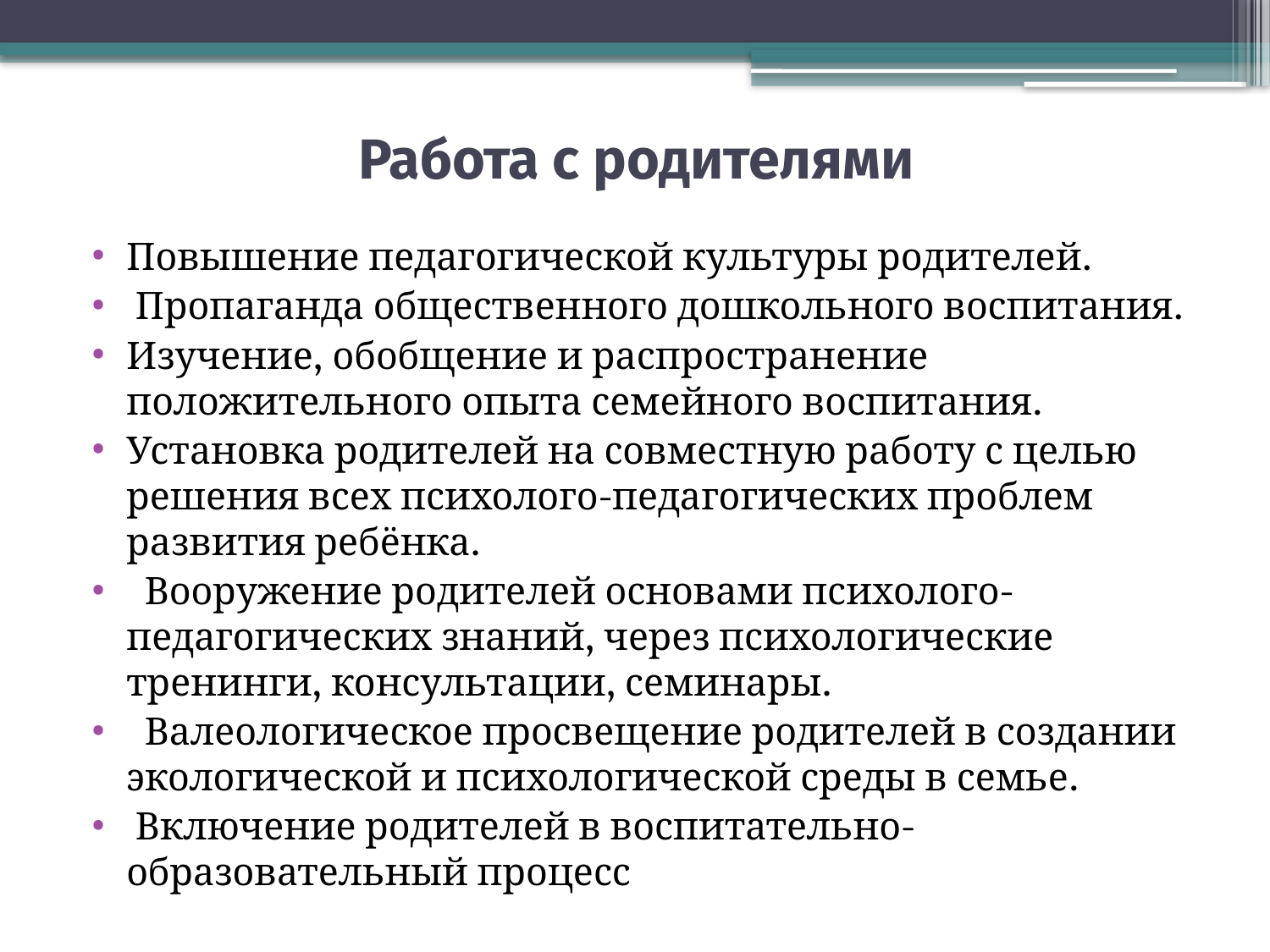

# Работа с родителями
Повышение педагогической культуры родителей.
 Пропаганда общественного дошкольного воспитания.
Изучение, обобщение и распространение положительного опыта семейного воспитания.
Установка родителей на совместную работу с целью решения всех психолого-педагогических проблем развития ребёнка.
  Вооружение родителей основами психолого- педагогических знаний, через психологические тренинги, консультации, семинары.
  Валеологическое просвещение родителей в создании экологической и психологической среды в семье.
 Включение родителей в воспитательно-образовательный процесс